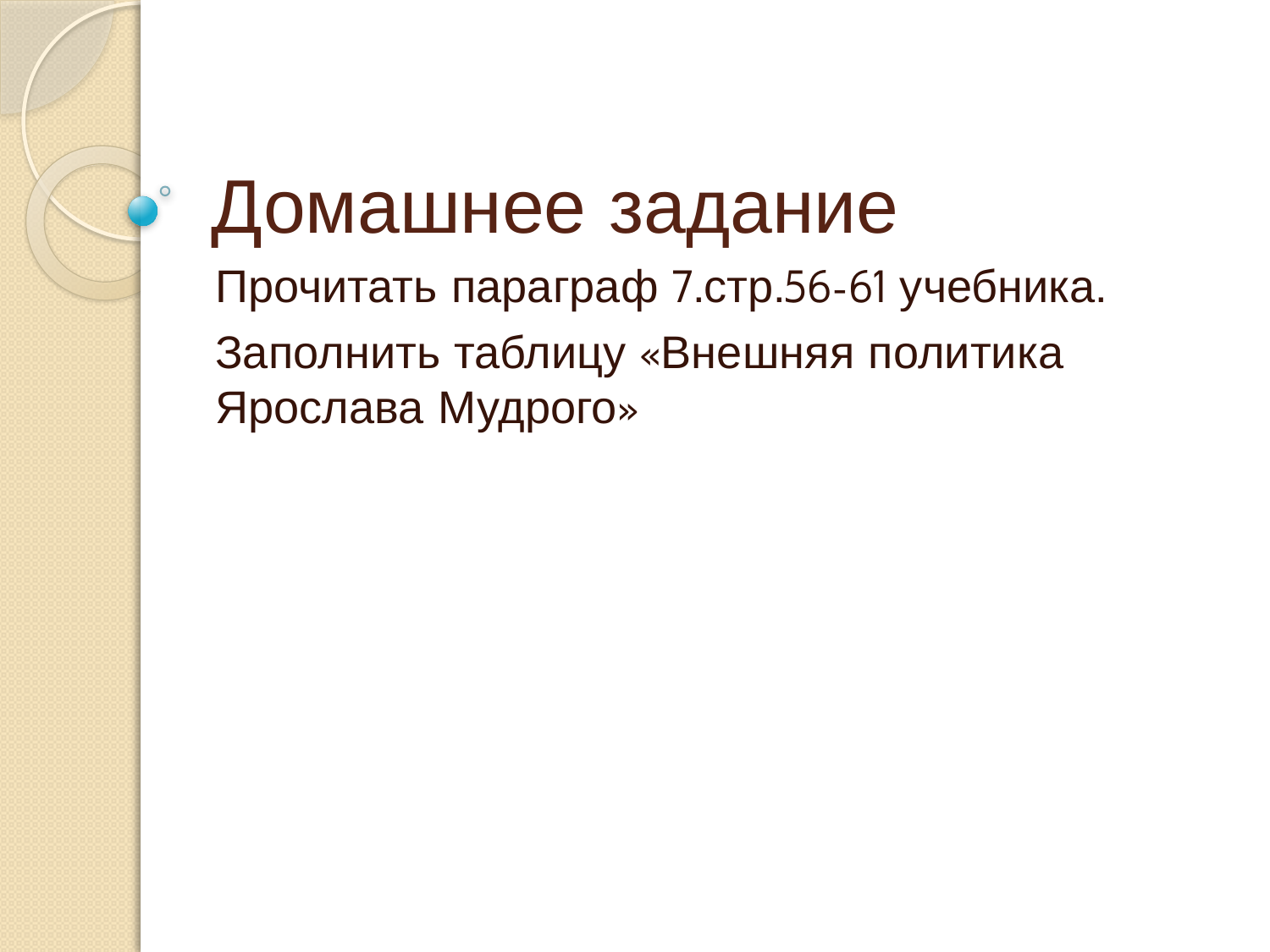

# Домашнее задание
Прочитать параграф 7.стр.56-61 учебника.
Заполнить таблицу «Внешняя политика Ярослава Мудрого»